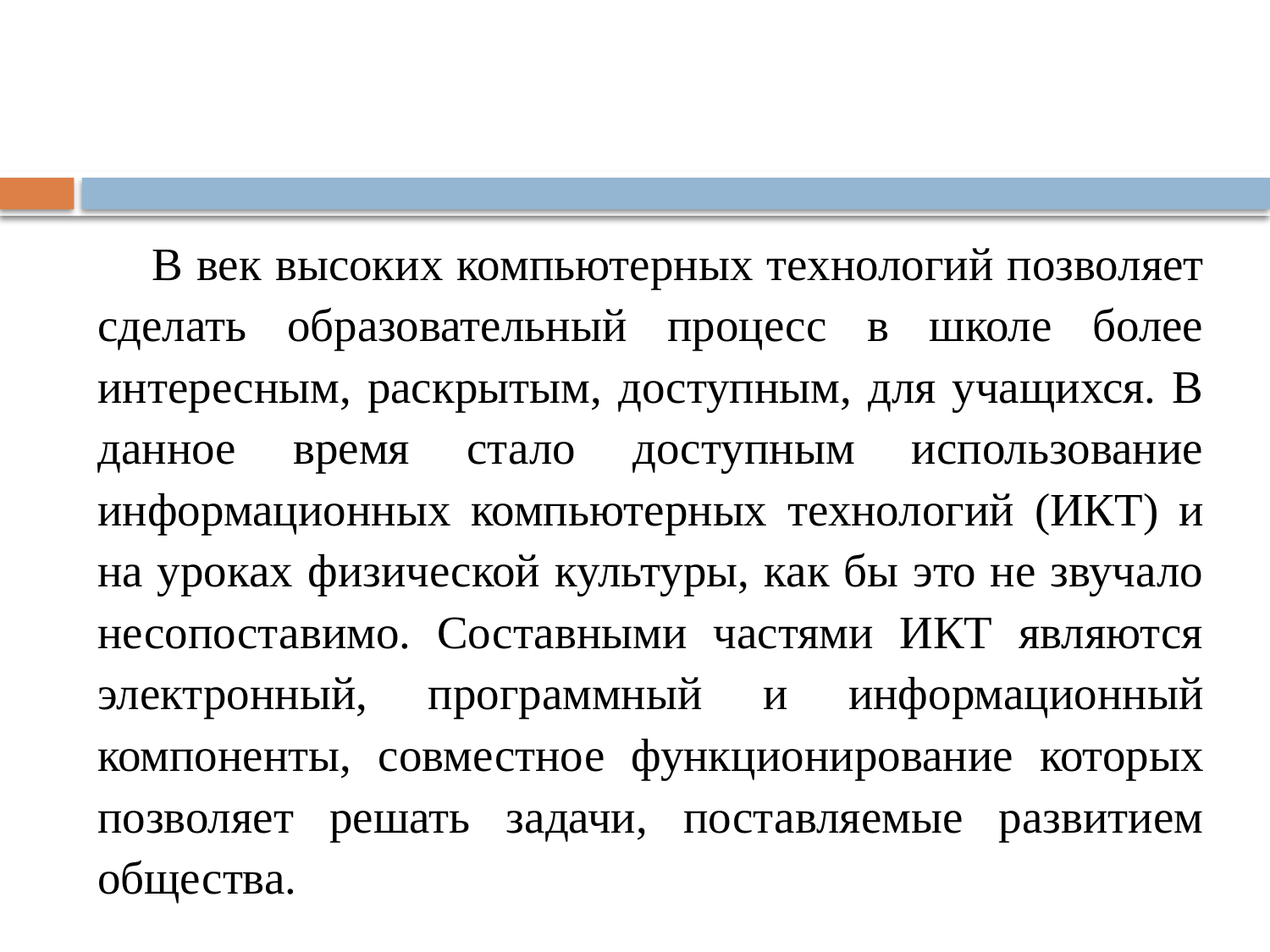

#
В век высоких компьютерных технологий позволяет сделать образовательный процесс в школе более интересным, раскрытым, доступным, для учащихся. В данное время стало доступным использование информационных компьютерных технологий (ИКТ) и на уроках физической культуры, как бы это не звучало несопоставимо. Составными частями ИКТ являются электронный, программный и информационный компоненты, совместное функционирование которых позволяет решать задачи, поставляемые развитием общества.